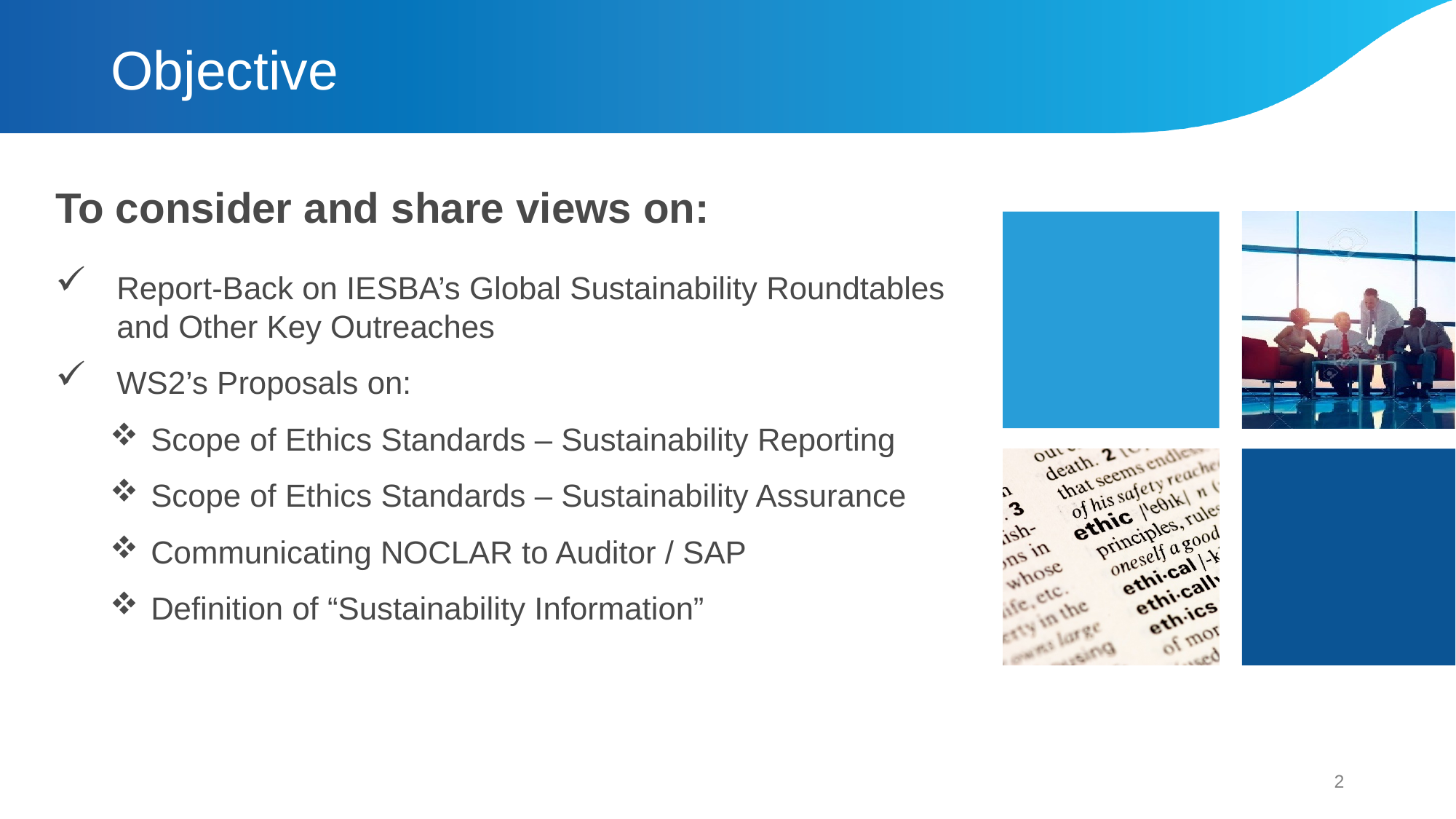

# Objective
To consider and share views on:
Report-Back on IESBA’s Global Sustainability Roundtables and Other Key Outreaches
WS2’s Proposals on:
Scope of Ethics Standards – Sustainability Reporting
Scope of Ethics Standards – Sustainability Assurance
Communicating NOCLAR to Auditor / SAP
Definition of “Sustainability Information”
2